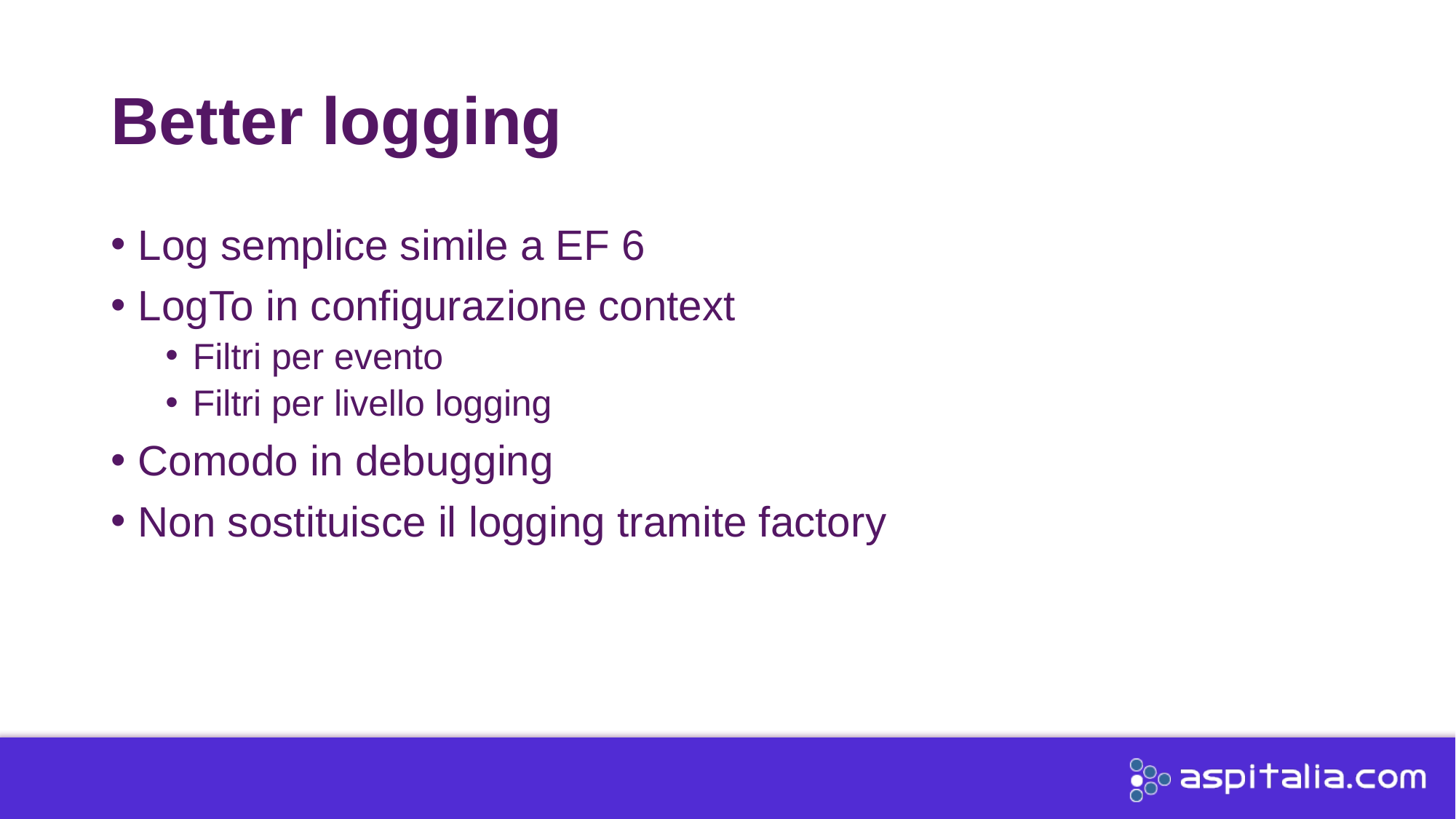

# Better logging
Log semplice simile a EF 6
LogTo in configurazione context
Filtri per evento
Filtri per livello logging
Comodo in debugging
Non sostituisce il logging tramite factory